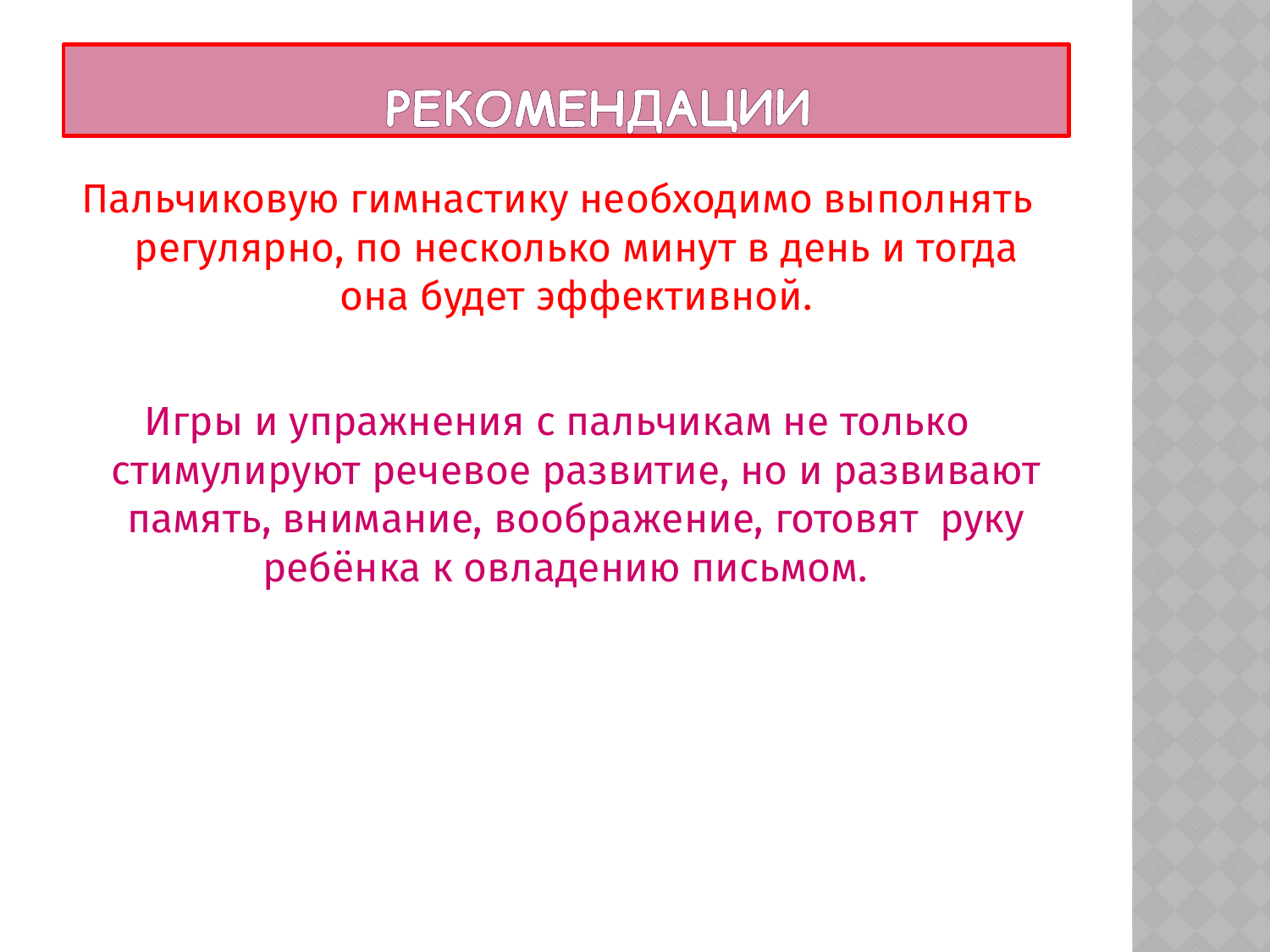

# РЕКОМЕНДАЦИИ
Пальчиковую гимнастику необходимо выполнять регулярно, по несколько минут в день и тогда она будет эффективной.

Игры и упражнения с пальчикам не только стимулируют речевое развитие, но и развивают память, внимание, воображение, готовят  руку ребёнка к овладению письмом.